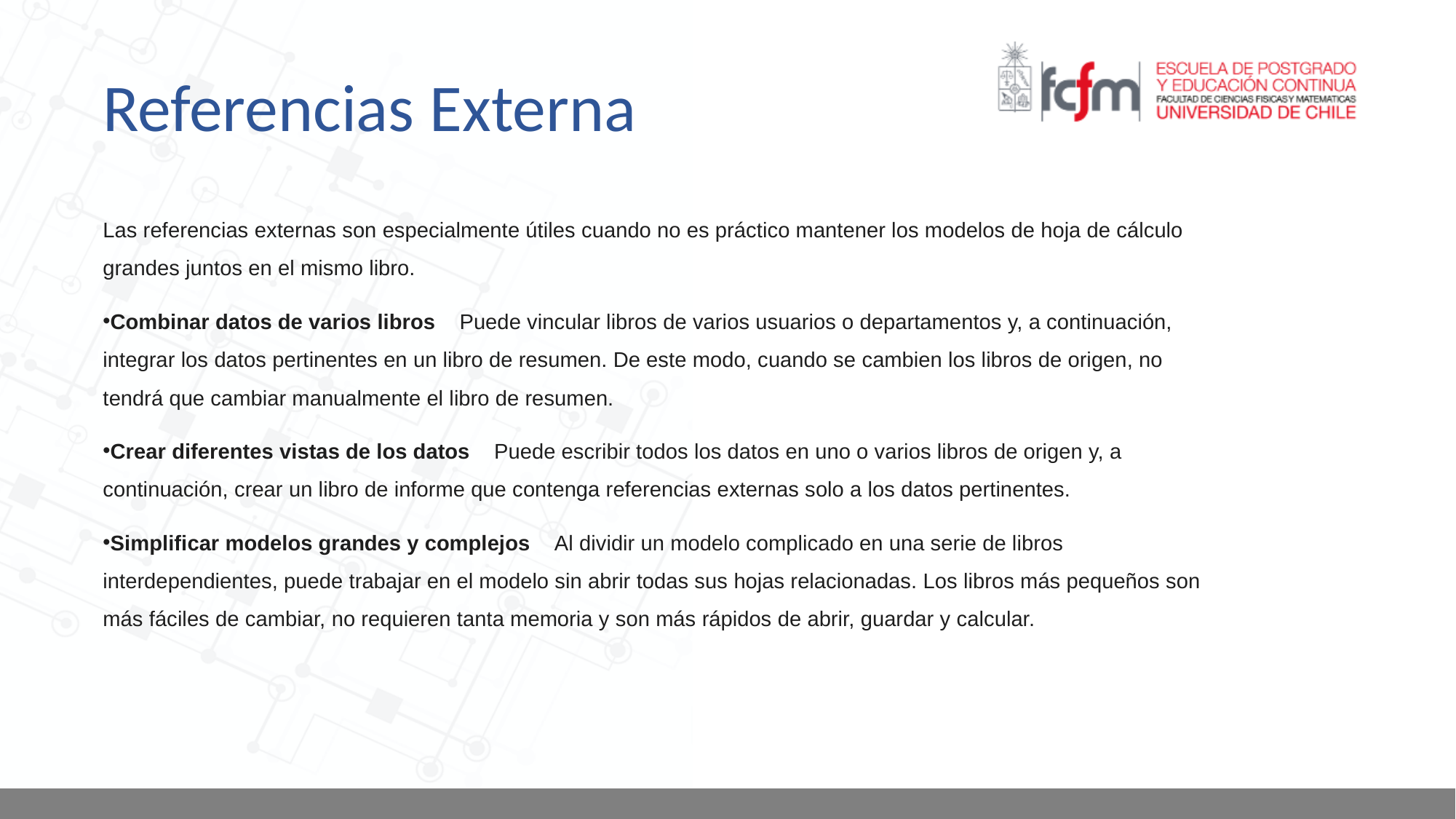

# Referencias Externa
Las referencias externas son especialmente útiles cuando no es práctico mantener los modelos de hoja de cálculo grandes juntos en el mismo libro.
Combinar datos de varios libros    Puede vincular libros de varios usuarios o departamentos y, a continuación, integrar los datos pertinentes en un libro de resumen. De este modo, cuando se cambien los libros de origen, no tendrá que cambiar manualmente el libro de resumen.
Crear diferentes vistas de los datos    Puede escribir todos los datos en uno o varios libros de origen y, a continuación, crear un libro de informe que contenga referencias externas solo a los datos pertinentes.
Simplificar modelos grandes y complejos    Al dividir un modelo complicado en una serie de libros interdependientes, puede trabajar en el modelo sin abrir todas sus hojas relacionadas. Los libros más pequeños son más fáciles de cambiar, no requieren tanta memoria y son más rápidos de abrir, guardar y calcular.